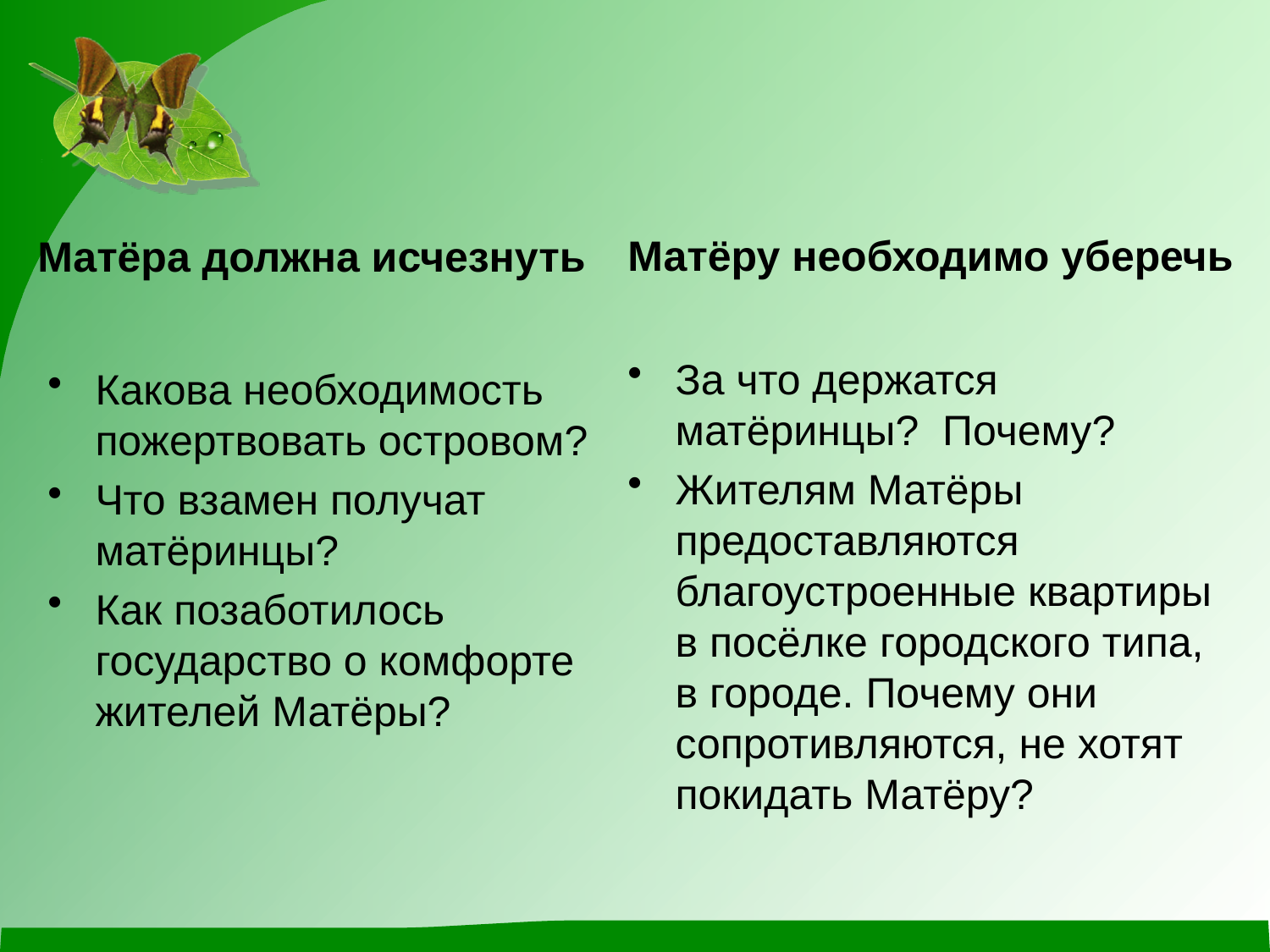

#
Матёру необходимо уберечь
Матёра должна исчезнуть

За что держатся матёринцы?  Почему?
Жителям Матёры предоставляются благоустроенные квартиры в посёлке городского типа, в городе. Почему они сопротивляются, не хотят покидать Матёру?

Какова необходимость пожертвовать островом?
Что взамен получат матёринцы?
Как позаботилось  государство о комфорте жителей Матёры?